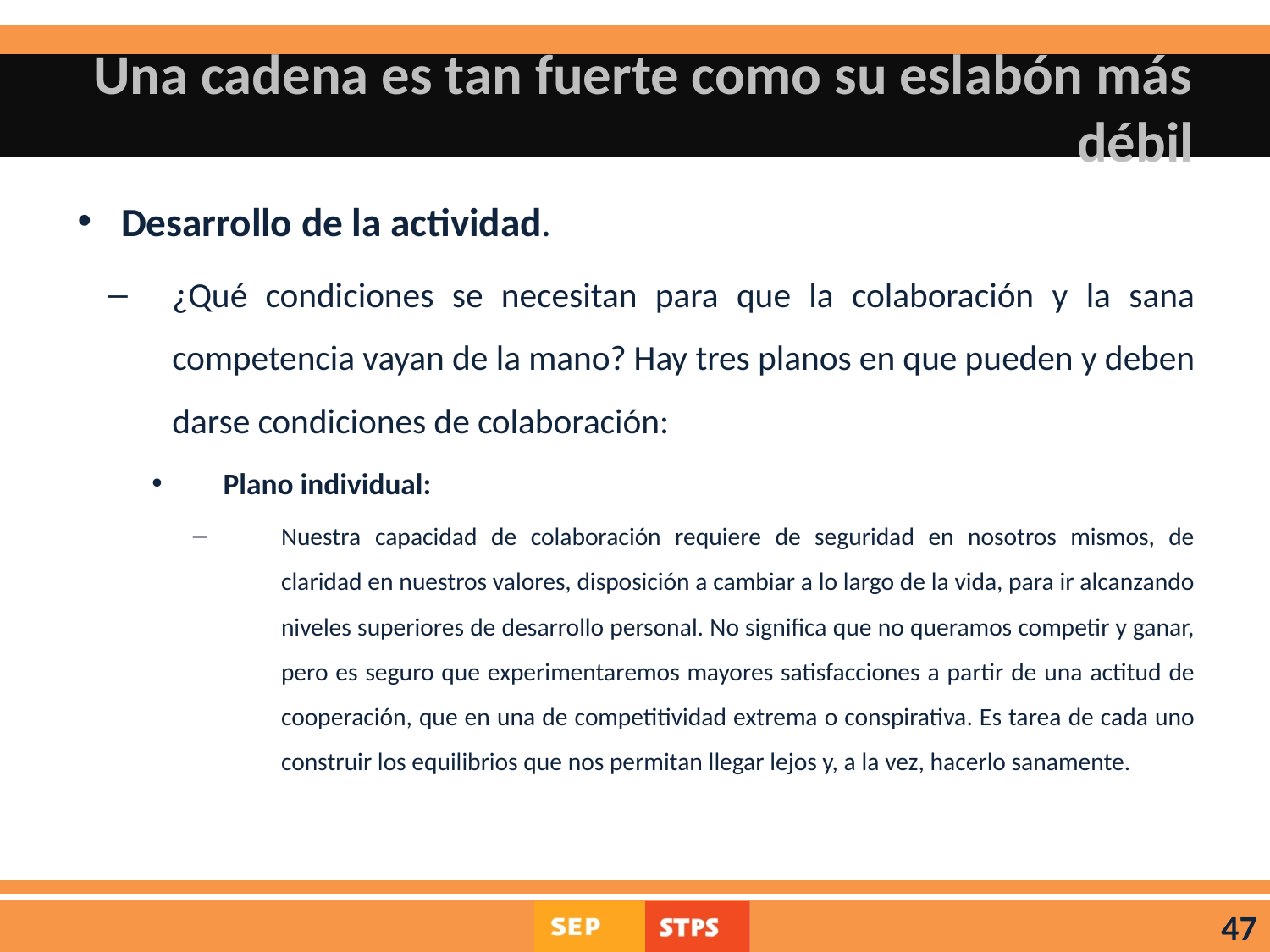

# Una cadena es tan fuerte como su eslabón más débil
Desarrollo de la actividad.
¿Qué condiciones se necesitan para que la colaboración y la sana competencia vayan de la mano? Hay tres planos en que pueden y deben darse condiciones de colaboración:
Plano individual:
Nuestra capacidad de colaboración requiere de seguridad en nosotros mismos, de claridad en nuestros valores, disposición a cambiar a lo largo de la vida, para ir alcanzando niveles superiores de desarrollo personal. No significa que no queramos competir y ganar, pero es seguro que experimentaremos mayores satisfacciones a partir de una actitud de cooperación, que en una de competitividad extrema o conspirativa. Es tarea de cada uno construir los equilibrios que nos permitan llegar lejos y, a la vez, hacerlo sanamente.
47